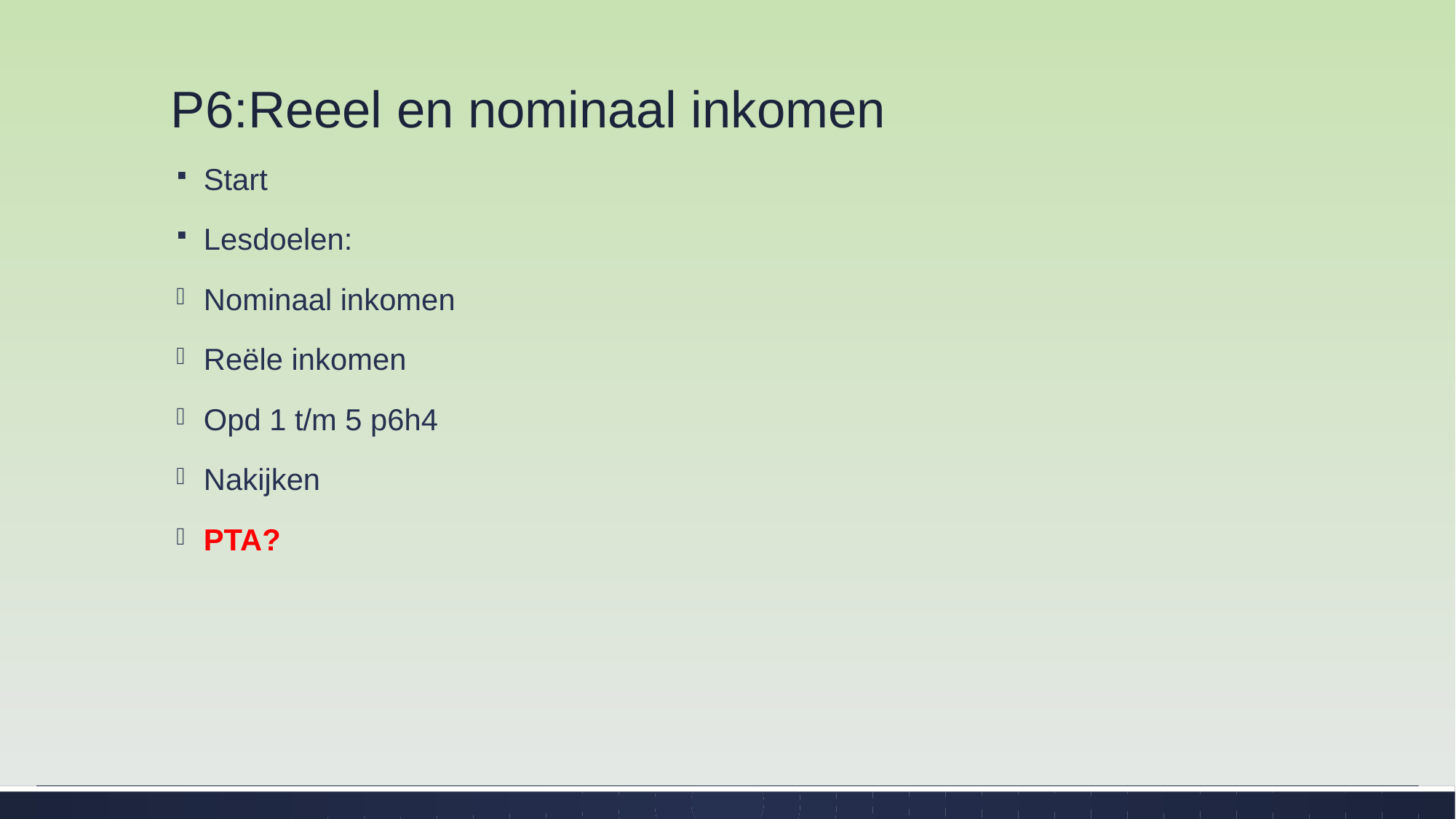

# P6:Reeel en nominaal inkomen
Start
Lesdoelen:
Nominaal inkomen
Reële inkomen
Opd 1 t/m 5 p6h4
Nakijken
PTA?